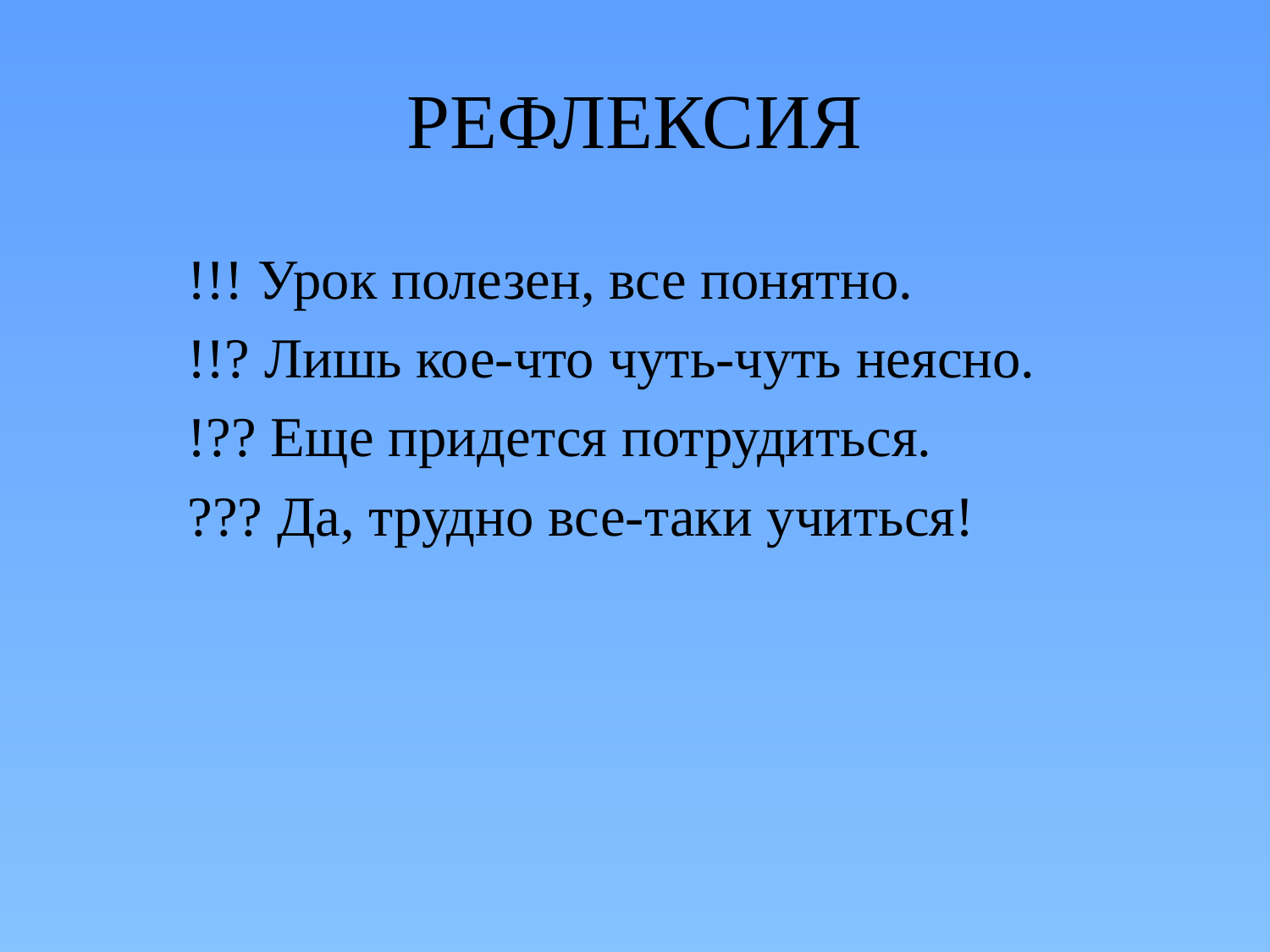

# РЕФЛЕКСИЯ
!!! Урок полезен, все понятно.
!!? Лишь кое-что чуть-чуть неясно.
!?? Еще придется потрудиться.
??? Да, трудно все-таки учиться!